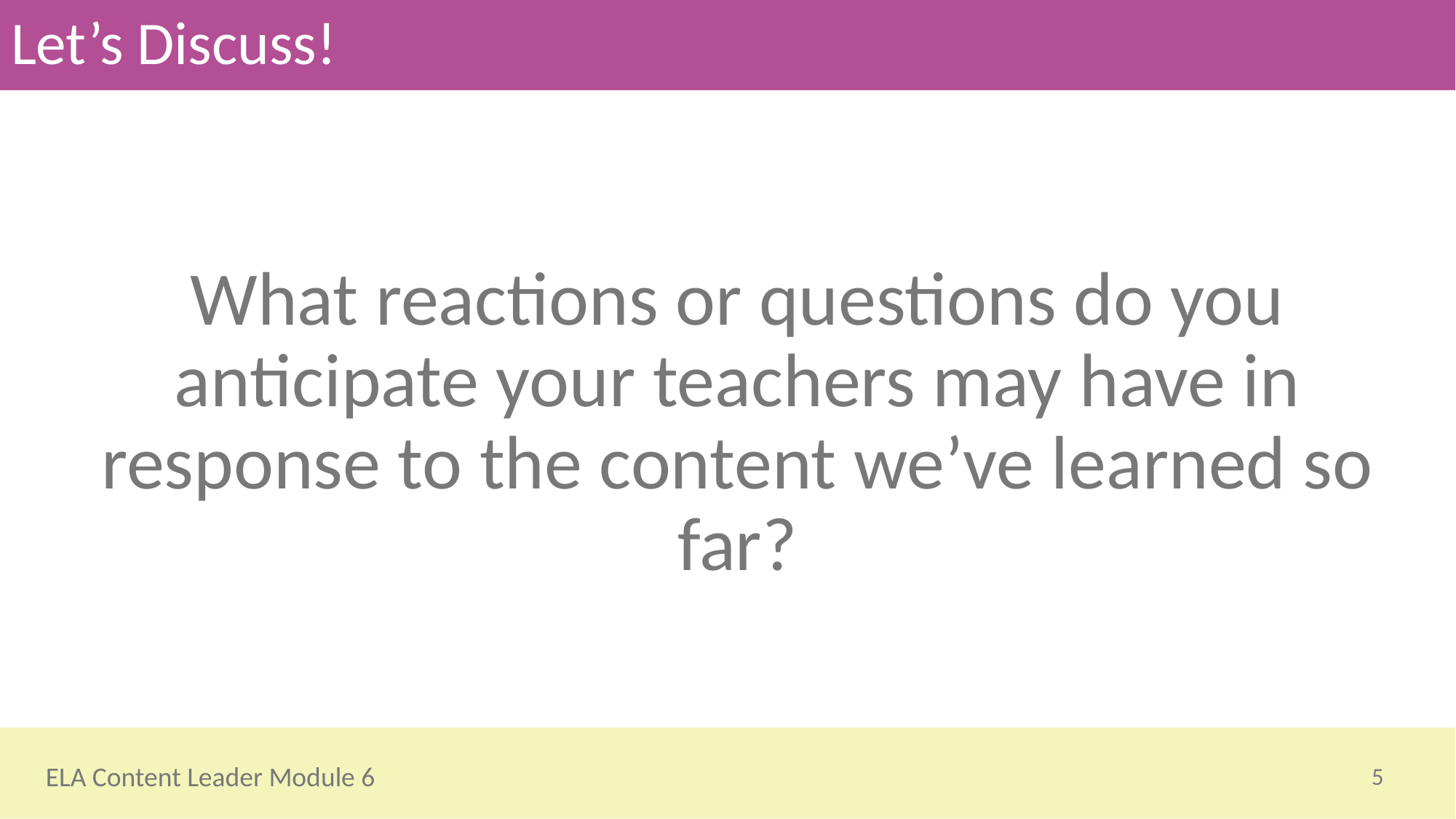

# Let’s Discuss!

What reactions or questions do you anticipate your teachers may have in response to the content we’ve learned so far?
5